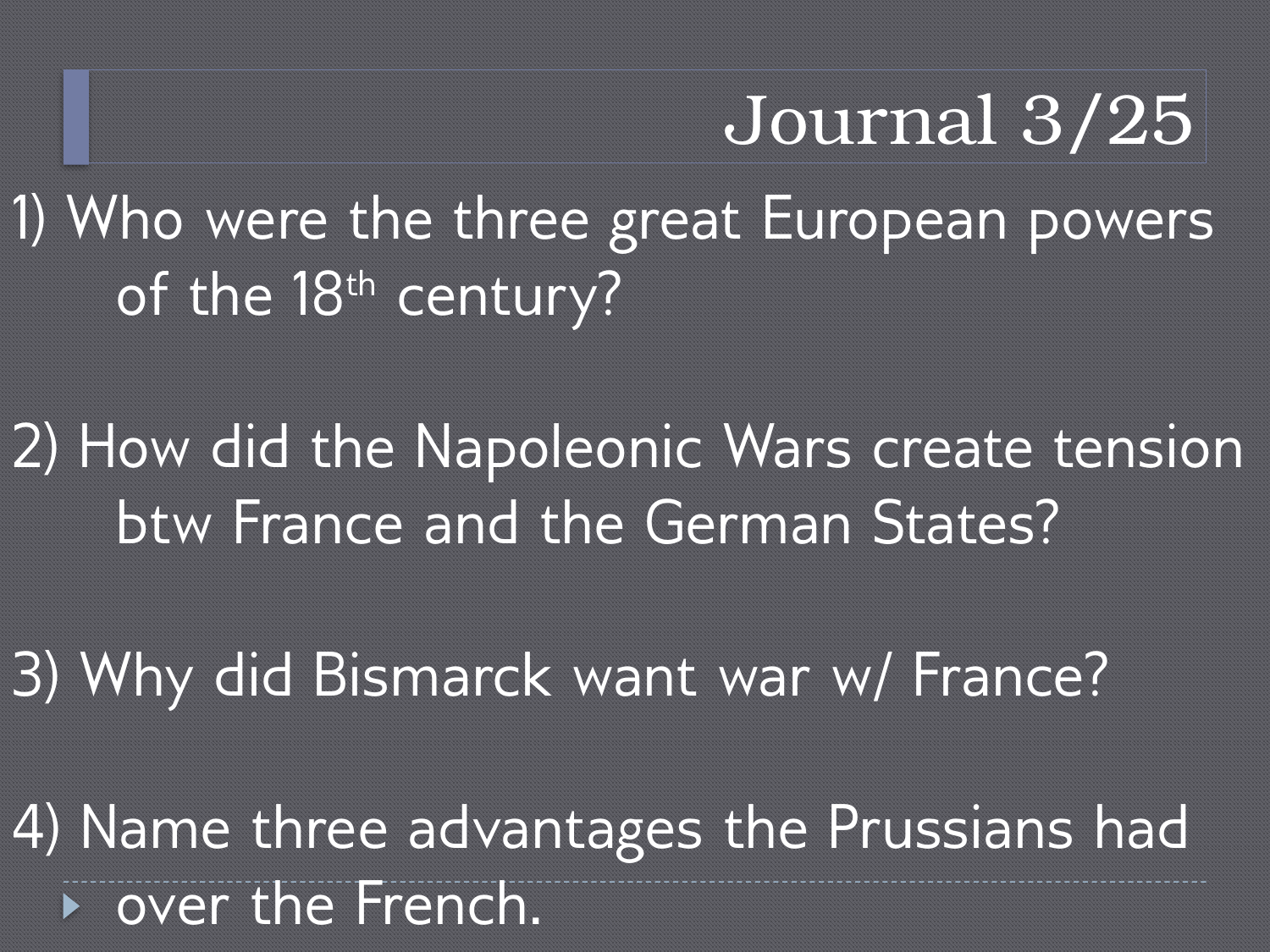

# Journal 3/25
1) Who were the three great European powers of the 18th century?

2) How did the Napoleonic Wars create tension btw France and the German States?

3) Why did Bismarck want war w/ France?

4) Name three advantages the Prussians had over the French.